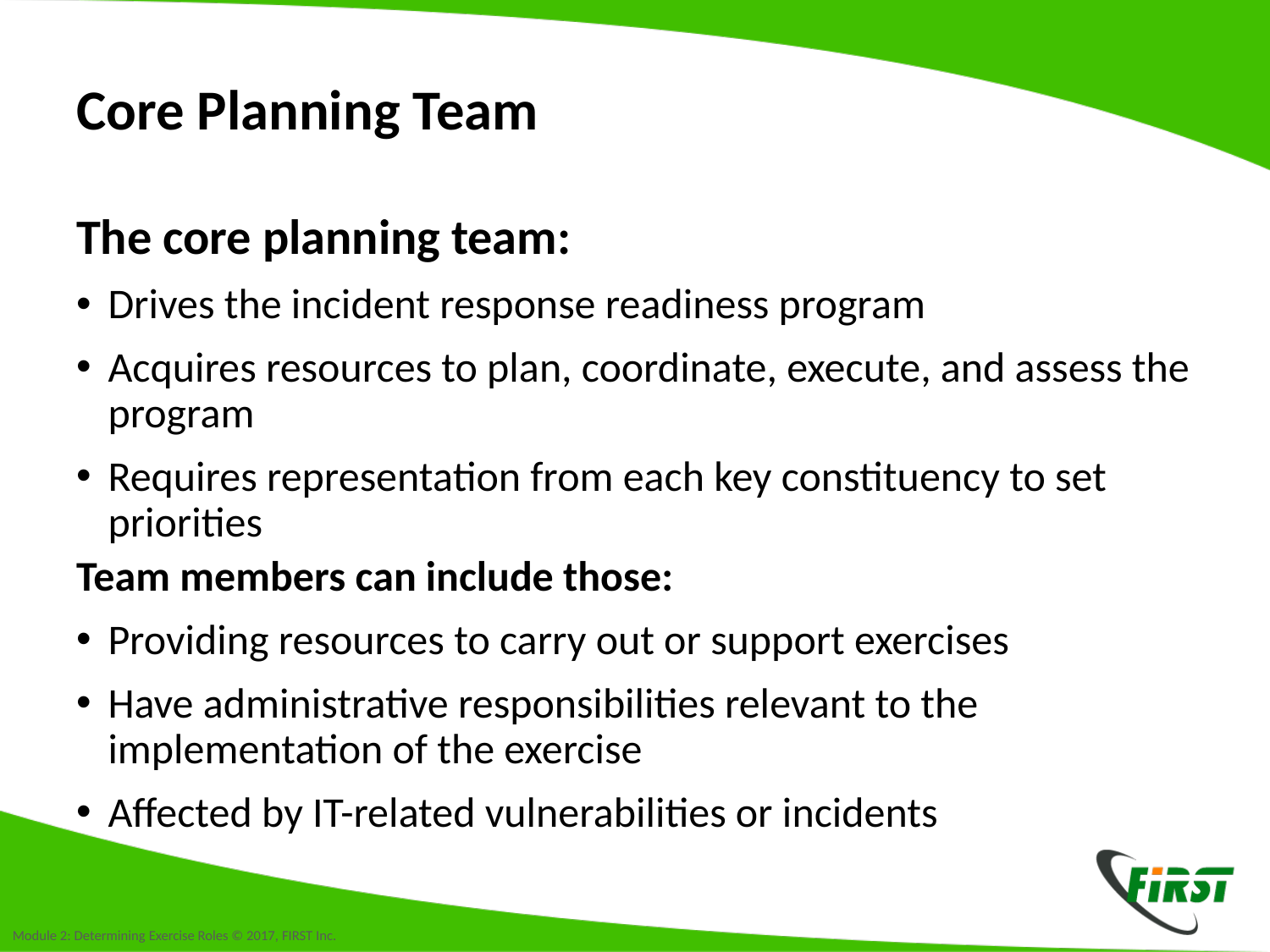

# Core Planning Team
The core planning team:
Drives the incident response readiness program
Acquires resources to plan, coordinate, execute, and assess the program
Requires representation from each key constituency to set priorities
Team members can include those:
Providing resources to carry out or support exercises
Have administrative responsibilities relevant to the implementation of the exercise
Affected by IT-related vulnerabilities or incidents